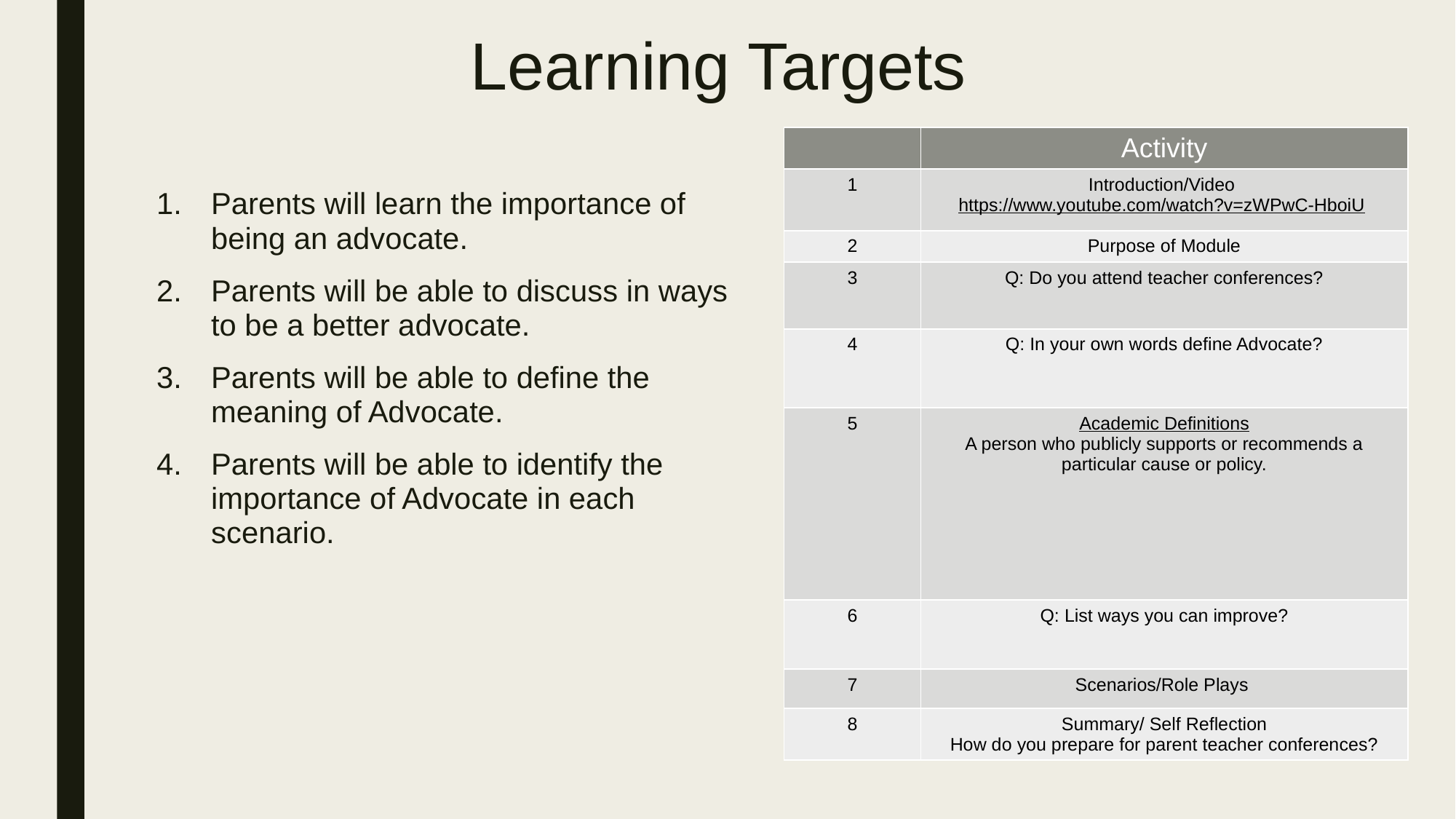

# Learning Targets
|  | Activity |
| --- | --- |
| 1 | Introduction/Video https://www.youtube.com/watch?v=zWPwC-HboiU |
| 2 | Purpose of Module |
| 3 | Q: Do you attend teacher conferences? |
| 4 | Q: In your own words define Advocate? |
| 5 | Academic Definitions A person who publicly supports or recommends a particular cause or policy. |
| 6 | Q: List ways you can improve? |
| 7 | Scenarios/Role Plays |
| 8 | Summary/ Self Reflection How do you prepare for parent teacher conferences? |
Parents will learn the importance of being an advocate.
Parents will be able to discuss in ways to be a better advocate.
Parents will be able to define the meaning of Advocate.
Parents will be able to identify the importance of Advocate in each scenario.